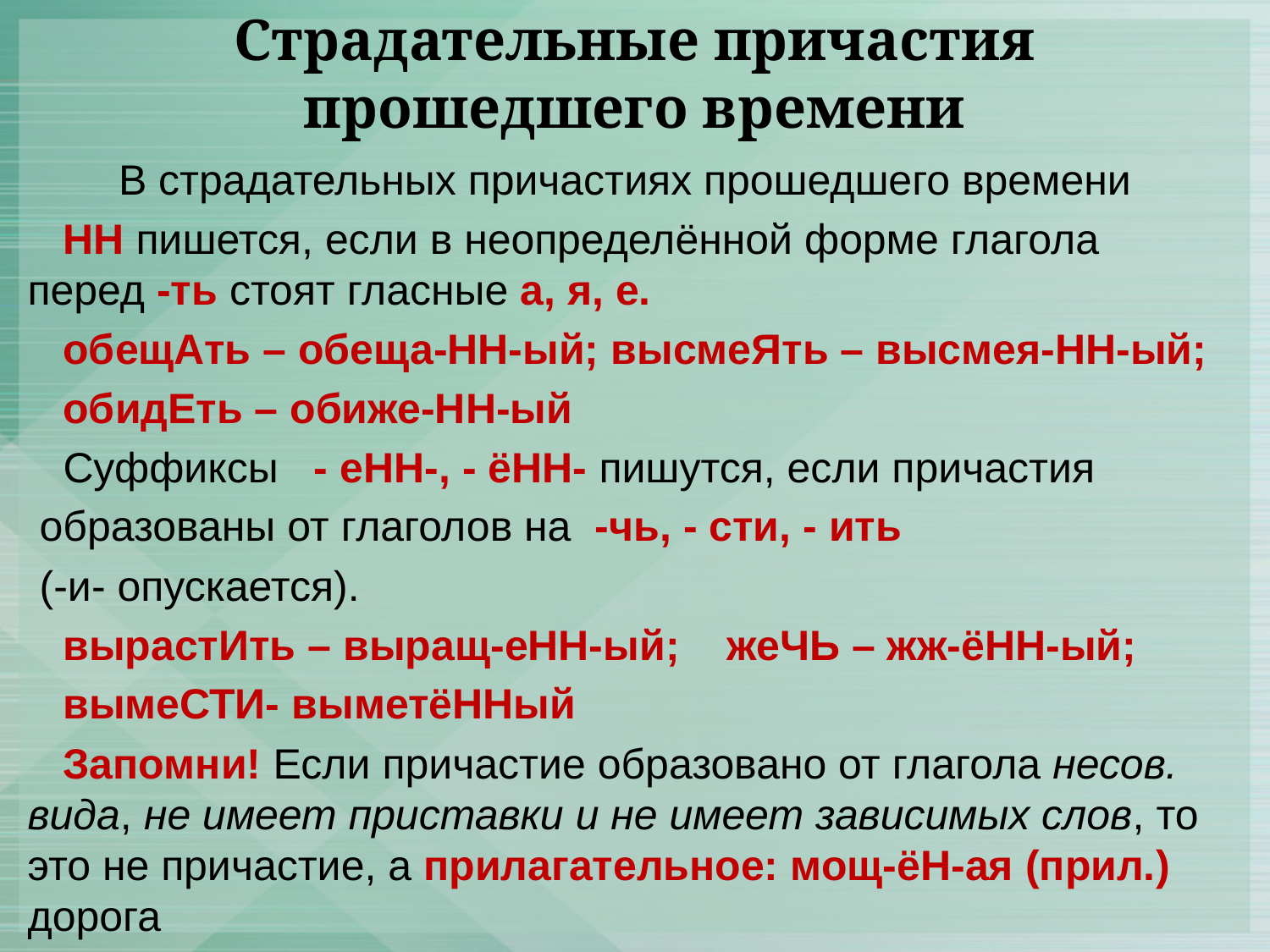

# Страдательные причастия прошедшего времени
В страдательных причастиях прошедшего времени
   НН пишется, если в неопределённой форме глагола перед -ть стоят гласные а, я, е.
   обещАть – обеща-НН-ый; высмеЯть – высмея-НН-ый;
   обидЕть – обиже-НН-ый
   Суффиксы   - еНН-, - ёНН- пишутся, если причастия
 образованы от глаголов на  -чь, - сти, - ить
 (-и- опускается).
   вырастИть – выращ-еНН-ый;    жеЧЬ – жж-ёНН-ый;
   вымеСТИ- выметёННый
   Запомни! Если причастие образовано от глагола несов. вида, не имеет приставки и не имеет зависимых слов, то это не причастие, а прилагательное: мощ-ёН-ая (прил.) дорога